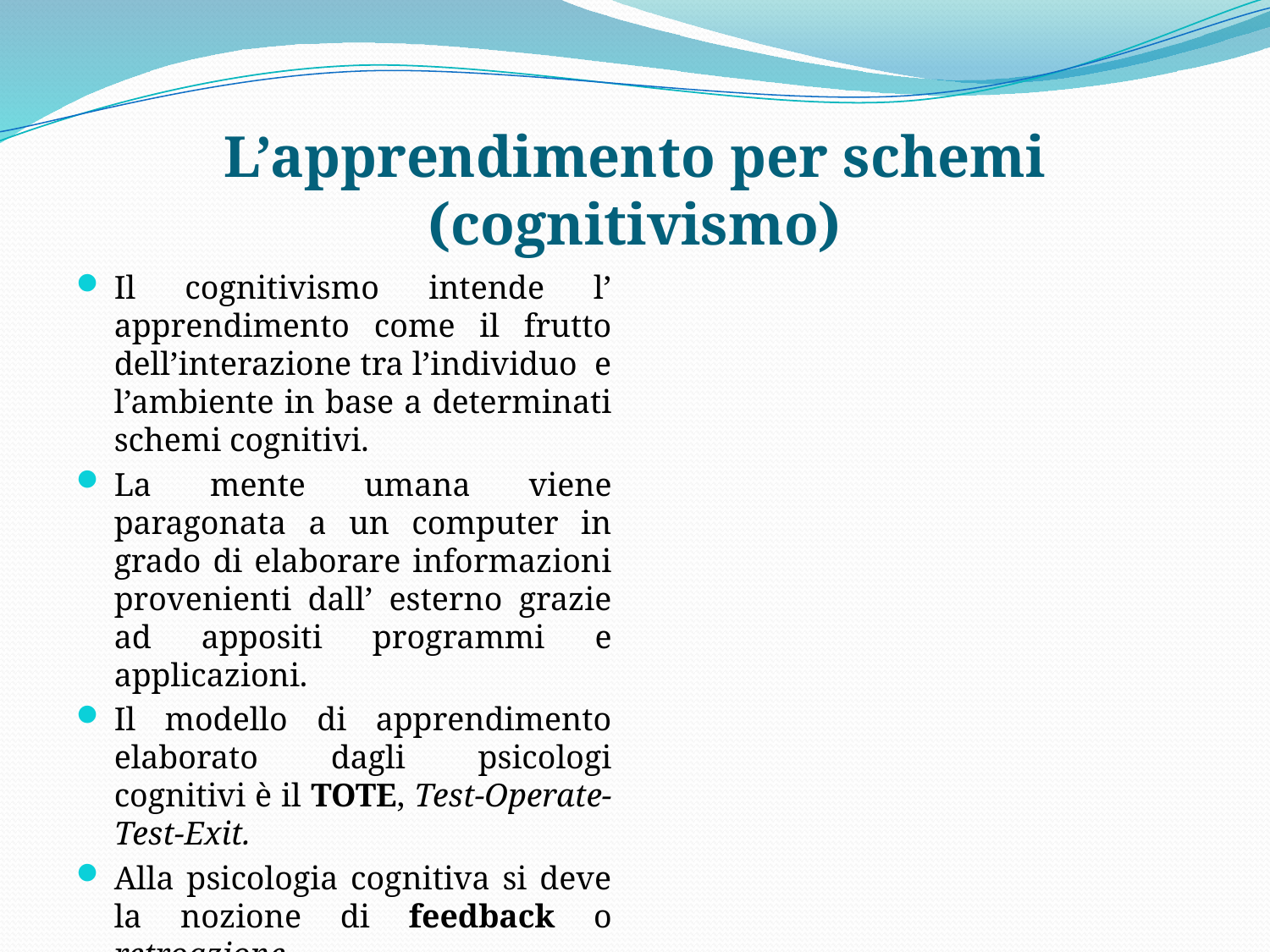

# L’apprendimento per schemi (cognitivismo)
Il cognitivismo intende l’ apprendimento come il frutto dell’interazione tra l’individuo  e l’ambiente in base a determinati schemi cognitivi.
La mente umana viene paragonata a un computer in grado di elaborare informazioni provenienti dall’ esterno grazie ad appositi programmi e applicazioni.
Il modello di apprendimento elaborato dagli psicologi cognitivi è il TOTE, Test-Operate-Test-Exit.
Alla psicologia cognitiva si deve la nozione di feedback o retroazione.